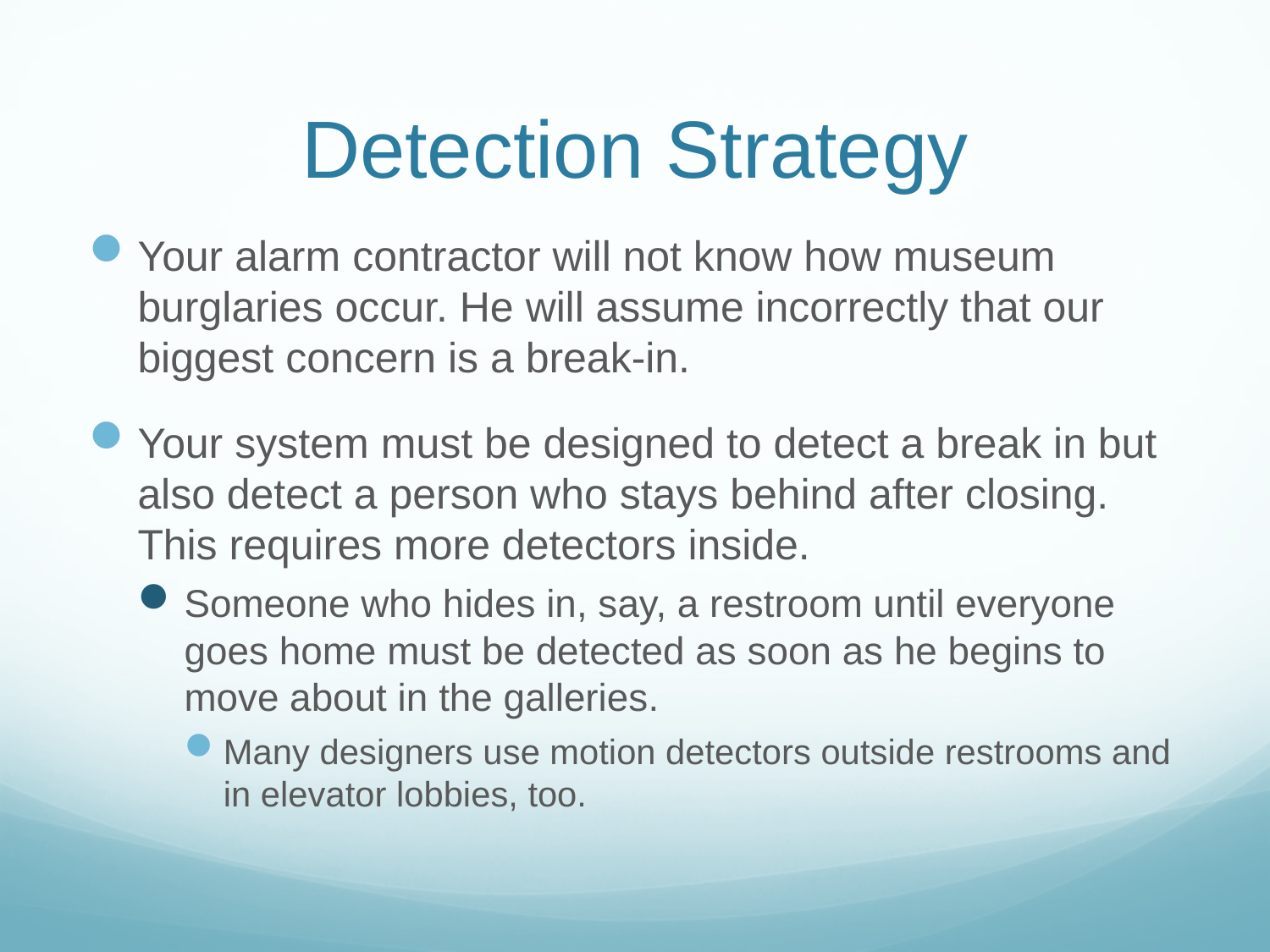

# Detection Strategy
Your alarm contractor will not know how museum burglaries occur. He will assume incorrectly that our biggest concern is a break-in.
Your system must be designed to detect a break in but also detect a person who stays behind after closing. This requires more detectors inside.
Someone who hides in, say, a restroom until everyone goes home must be detected as soon as he begins to move about in the galleries.
Many designers use motion detectors outside restrooms and in elevator lobbies, too.